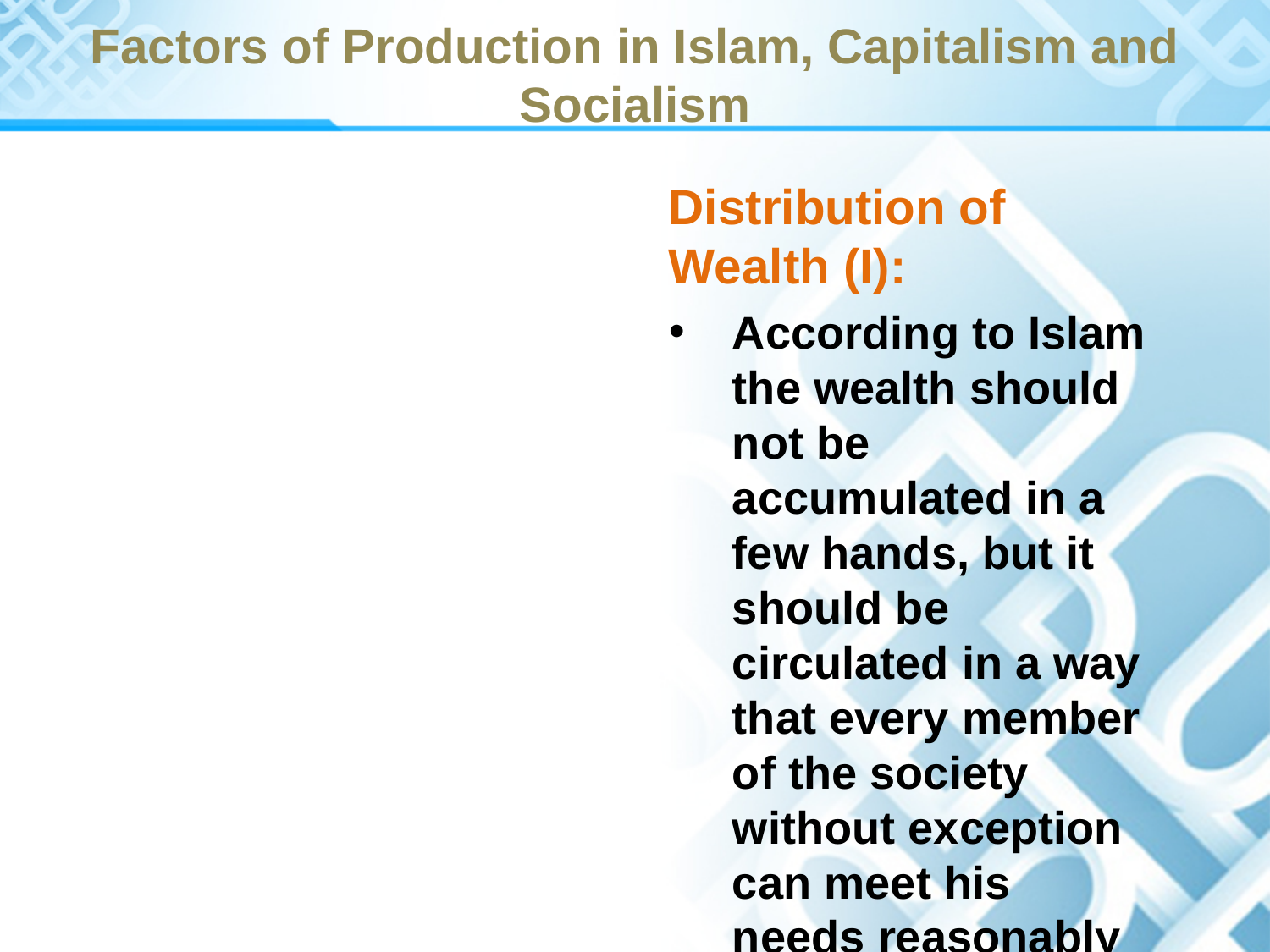

Factors of Production in Islam, Capitalism and Socialism
Distribution of Wealth (I):
According to Islam the wealth should not be accumulated in a few hands, but it should be circulated in a way that every member of the society without exception can meet his needs reasonably well and with dignity.